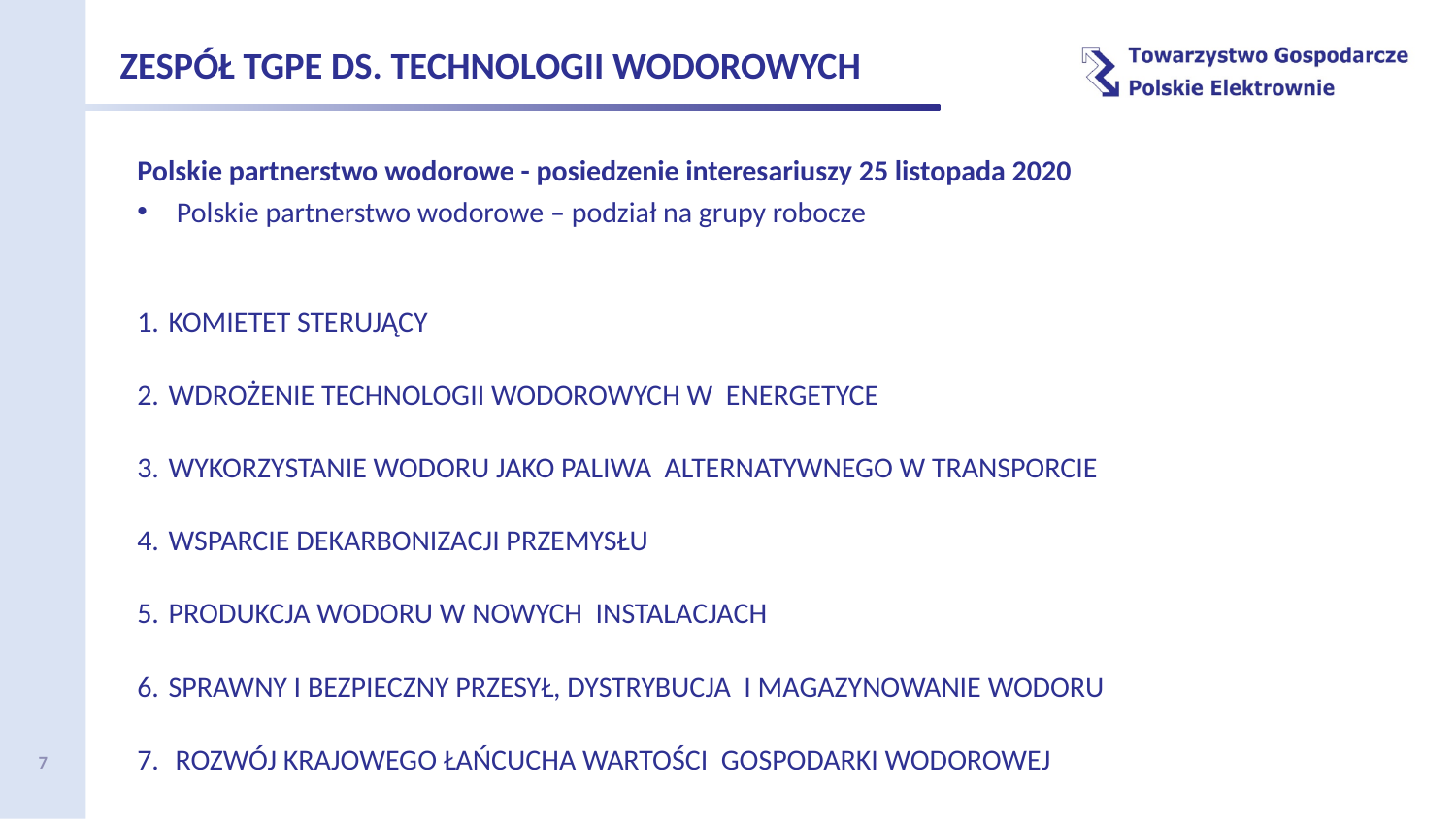

ZESPÓŁ TGPE DS. TECHNOLOGII WODOROWYCH
Polskie partnerstwo wodorowe - posiedzenie interesariuszy 25 listopada 2020
Polskie partnerstwo wodorowe – podział na grupy robocze

KOMIETET STERUJĄCY

WDROŻENIE TECHNOLOGII WODOROWYCH W  ENERGETYCE

WYKORZYSTANIE WODORU JAKO PALIWA  ALTERNATYWNEGO W TRANSPORCIE

WSPARCIE DEKARBONIZACJI PRZEMYSŁU

PRODUKCJA WODORU W NOWYCH  INSTALACJACH

SPRAWNY I BEZPIECZNY PRZESYŁ, DYSTRYBUCJA  I MAGAZYNOWANIE WODORU

 ROZWÓJ KRAJOWEGO ŁAŃCUCHA WARTOŚCI  GOSPODARKI WODOROWEJ

7